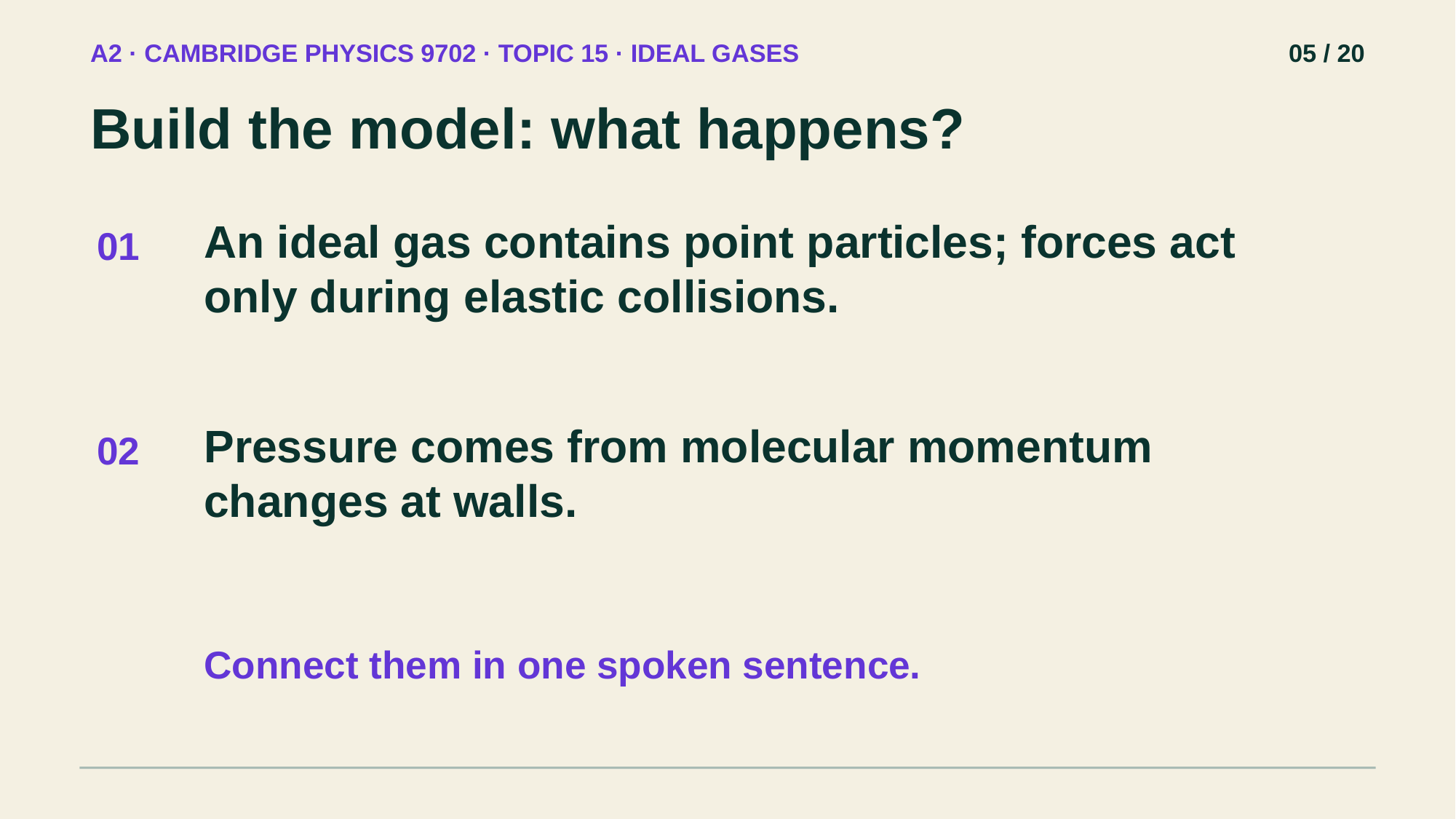

A2 · CAMBRIDGE PHYSICS 9702 · TOPIC 15 · IDEAL GASES
05 / 20
Build the model: what happens?
An ideal gas contains point particles; forces act only during elastic collisions.
01
Pressure comes from molecular momentum changes at walls.
02
Connect them in one spoken sentence.